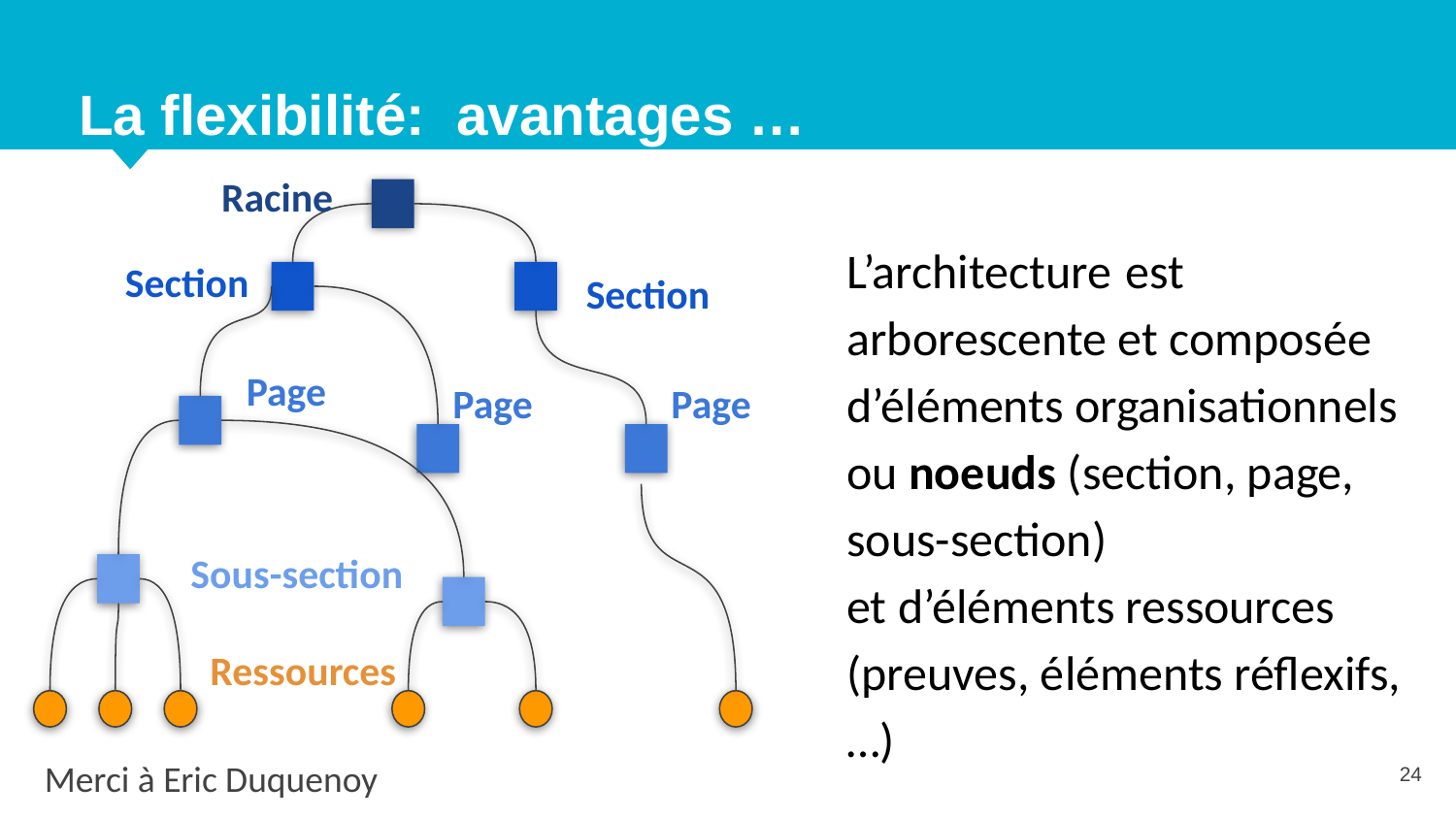

# La flexibilité:  avantages …
Racine

L’architecture est arborescente et composée d’éléments organisationnels ou noeuds (section, page, sous-section)
et d’éléments ressources (preuves, éléments réflexifs, …)
Section
Section
Page

Page

Page

Sous-section
Ressources
Merci à Eric Duquenoy
24